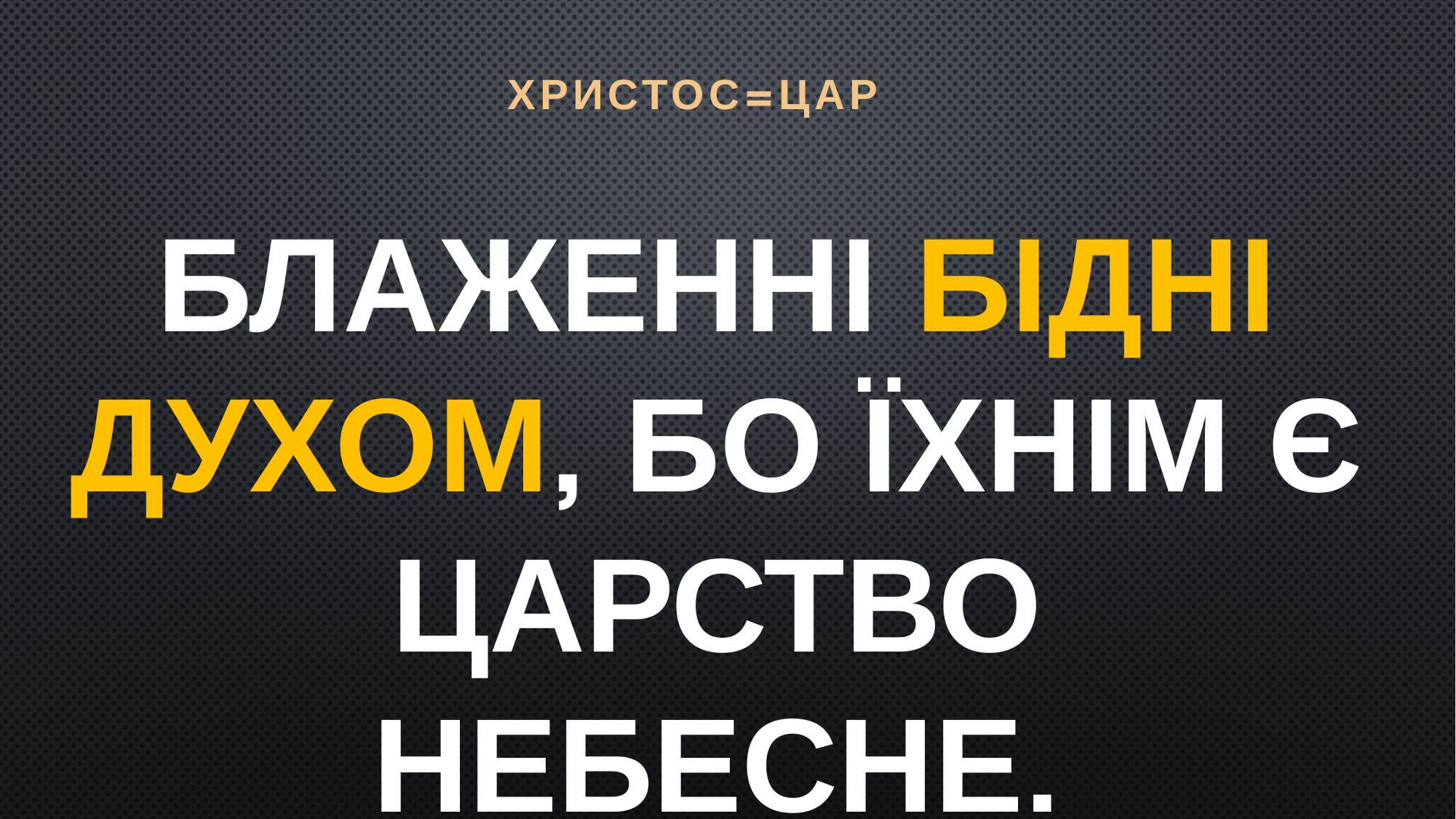

ХРИСТОС=ЦАР
Блаженні бідні духом, бо їхнім є Царство Небесне.